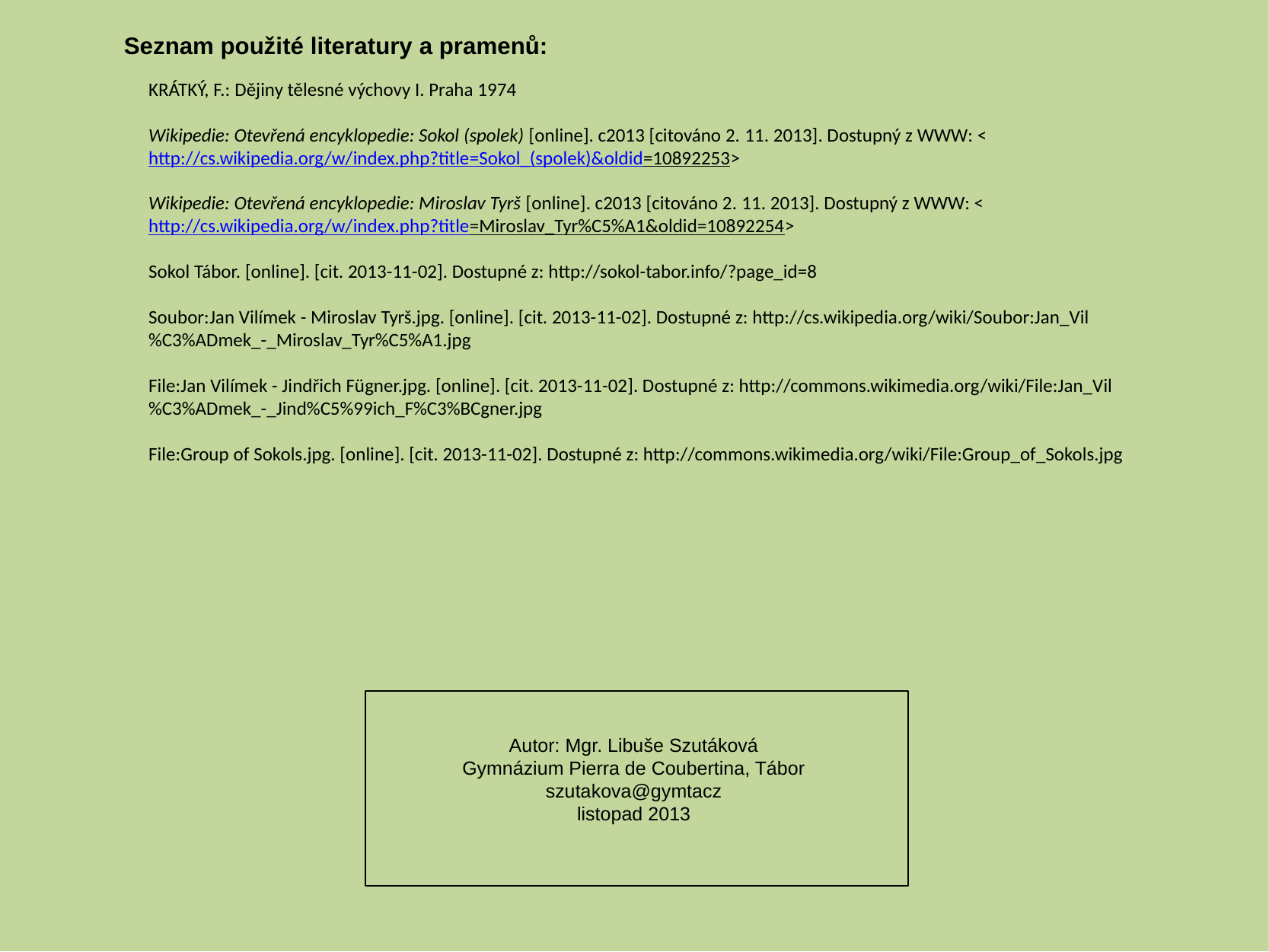

Seznam použité literatury a pramenů:
KRÁTKÝ, F.: Dějiny tělesné výchovy I. Praha 1974

Wikipedie: Otevřená encyklopedie: Sokol (spolek) [online]. c2013 [citováno 2. 11. 2013]. Dostupný z WWW: <http://cs.wikipedia.org/w/index.php?title=Sokol_(spolek)&oldid=10892253>

Wikipedie: Otevřená encyklopedie: Miroslav Tyrš [online]. c2013 [citováno 2. 11. 2013]. Dostupný z WWW: <http://cs.wikipedia.org/w/index.php?title=Miroslav_Tyr%C5%A1&oldid=10892254>

Sokol Tábor. [online]. [cit. 2013-11-02]. Dostupné z: http://sokol-tabor.info/?page_id=8

Soubor:Jan Vilímek - Miroslav Tyrš.jpg. [online]. [cit. 2013-11-02]. Dostupné z: http://cs.wikipedia.org/wiki/Soubor:Jan_Vil%C3%ADmek_-_Miroslav_Tyr%C5%A1.jpg

File:Jan Vilímek - Jindřich Fügner.jpg. [online]. [cit. 2013-11-02]. Dostupné z: http://commons.wikimedia.org/wiki/File:Jan_Vil%C3%ADmek_-_Jind%C5%99ich_F%C3%BCgner.jpg

File:Group of Sokols.jpg. [online]. [cit. 2013-11-02]. Dostupné z: http://commons.wikimedia.org/wiki/File:Group_of_Sokols.jpg

Autor: Mgr. Libuše Szutáková
Gymnázium Pierra de Coubertina, Tábor
szutakova@gymtacz
listopad 2013